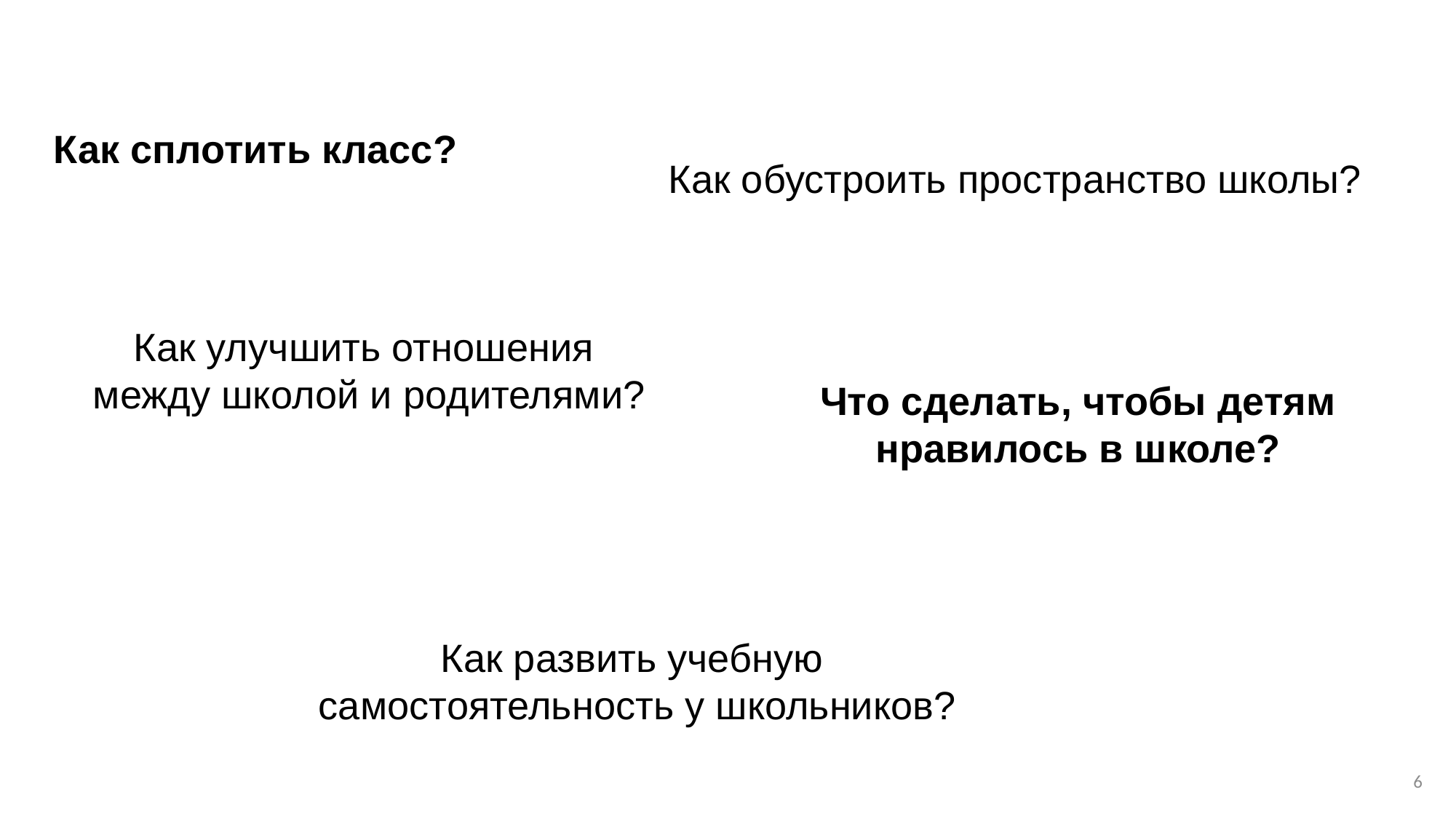

Как сплотить класс?
Как обустроить пространство школы?
Как улучшить отношения
между школой и родителями?
Что сделать, чтобы детям
нравилось в школе?
Как развить учебную
самостоятельность у школьников?
6